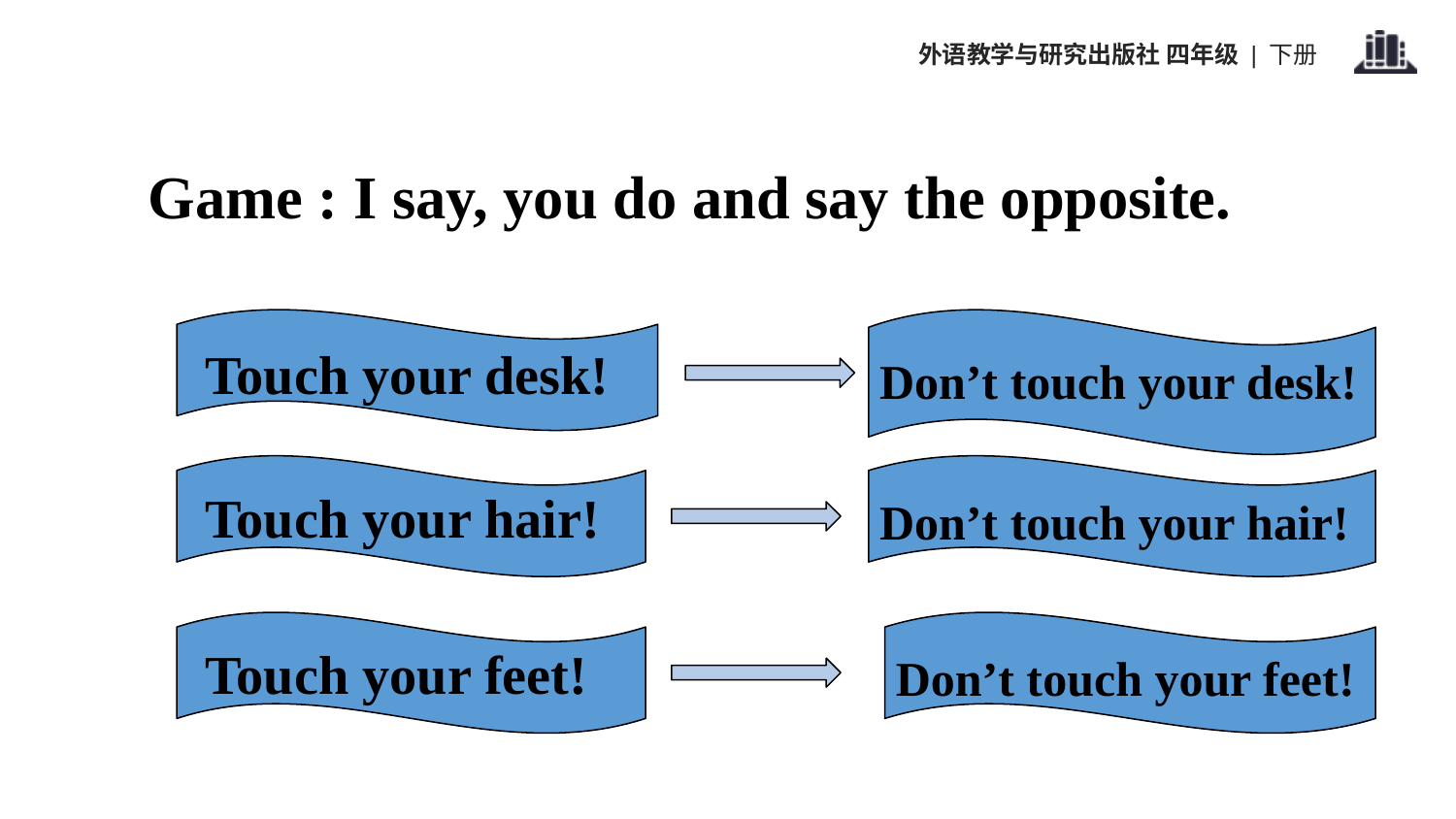

Game : I say, you do and say the opposite.

Don’t touch your desk!
Touch your desk!

Don’t touch your hair!
Touch your hair!

Don’t touch your feet!
Touch your feet!